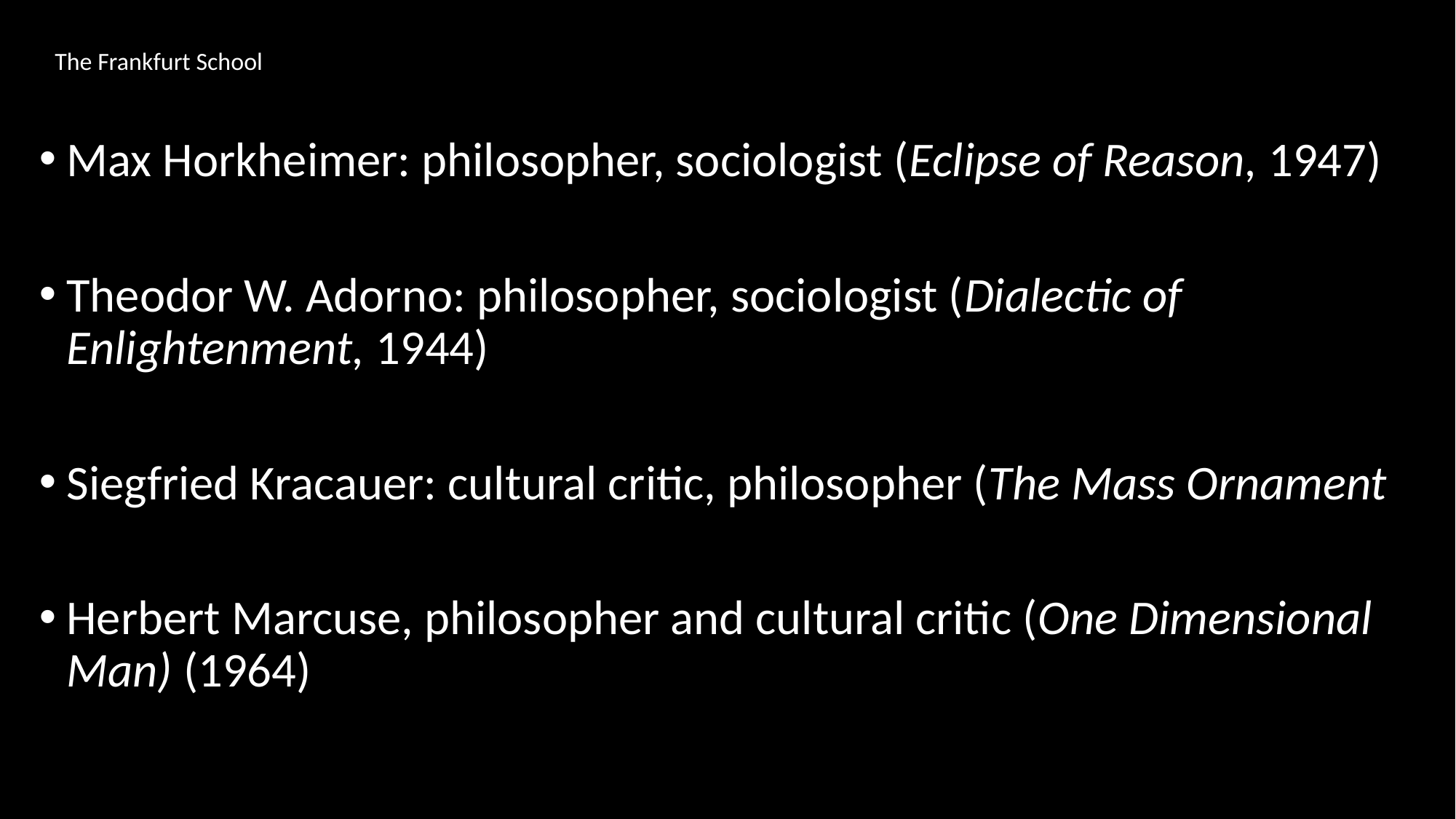

# The Frankfurt School
Max Horkheimer: philosopher, sociologist (Eclipse of Reason, 1947)

Theodor W. Adorno: philosopher, sociologist (Dialectic of Enlightenment, 1944)

Siegfried Kracauer: cultural critic, philosopher (The Mass Ornament

Herbert Marcuse, philosopher and cultural critic (One Dimensional Man) (1964)